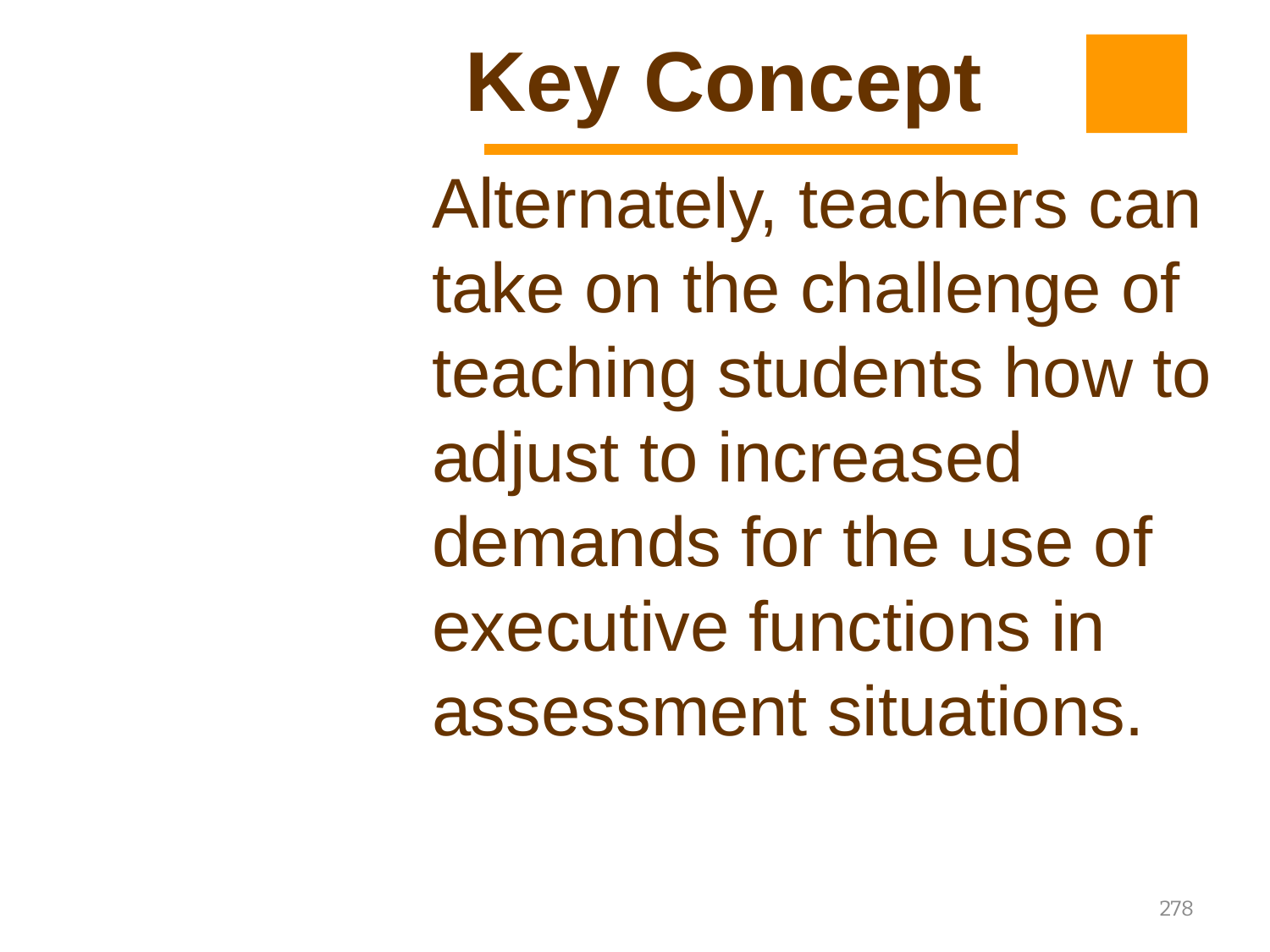

Key Concept

Alternately, teachers can take on the challenge of teaching students how to adjust to increased demands for the use of executive functions in assessment situations.
278